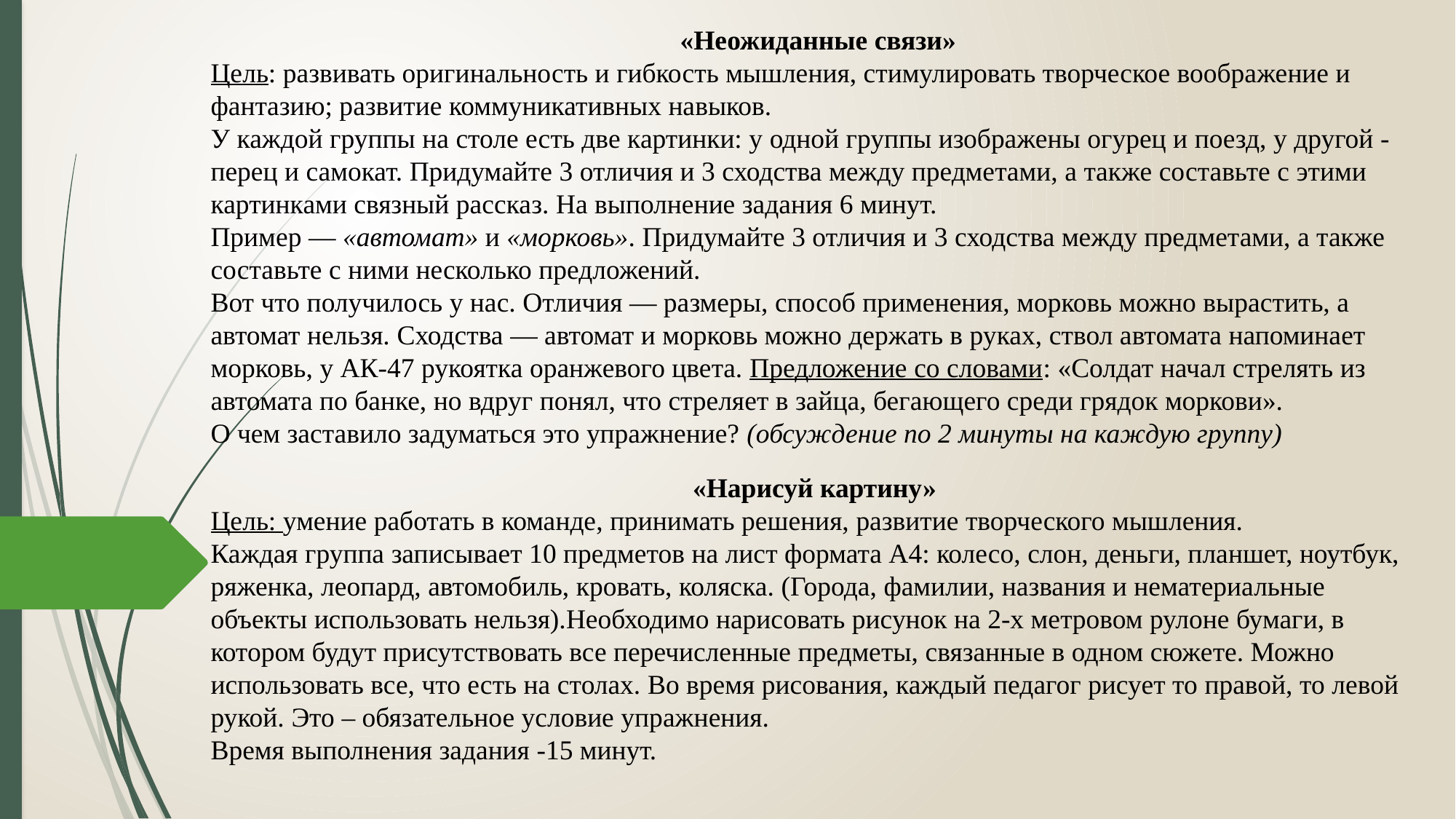

«Неожиданные связи»
Цель: развивать оригинальность и гибкость мышления, стимулировать творческое воображение и фантазию; развитие коммуникативных навыков.
У каждой группы на столе есть две картинки: у одной группы изображены огурец и поезд, у другой - перец и самокат. Придумайте 3 отличия и 3 сходства между предметами, а также составьте с этими картинками связный рассказ. На выполнение задания 6 минут.
Пример — «автомат» и «морковь». Придумайте 3 отличия и 3 сходства между предметами, а также составьте с ними несколько предложений.
Вот что получилось у нас. Отличия — размеры, способ применения, морковь можно вырастить, а автомат нельзя. Сходства — автомат и морковь можно держать в руках, ствол автомата напоминает морковь, у АК-47 рукоятка оранжевого цвета. Предложение со словами: «Солдат начал стрелять из автомата по банке, но вдруг понял, что стреляет в зайца, бегающего среди грядок моркови».
О чем заставило задуматься это упражнение? (обсуждение по 2 минуты на каждую группу)

«Нарисуй картину»
Цель: умение работать в команде, принимать решения, развитие творческого мышления.
Каждая группа записывает 10 предметов на лист формата А4: колесо, слон, деньги, планшет, ноутбук, ряженка, леопард, автомобиль, кровать, коляска. (Города, фамилии, названия и нематериальные объекты использовать нельзя).Необходимо нарисовать рисунок на 2-х метровом рулоне бумаги, в котором будут присутствовать все перечисленные предметы, связанные в одном сюжете. Можно использовать все, что есть на столах. Во время рисования, каждый педагог рисует то правой, то левой рукой. Это – обязательное условие упражнения.
Время выполнения задания -15 минут.